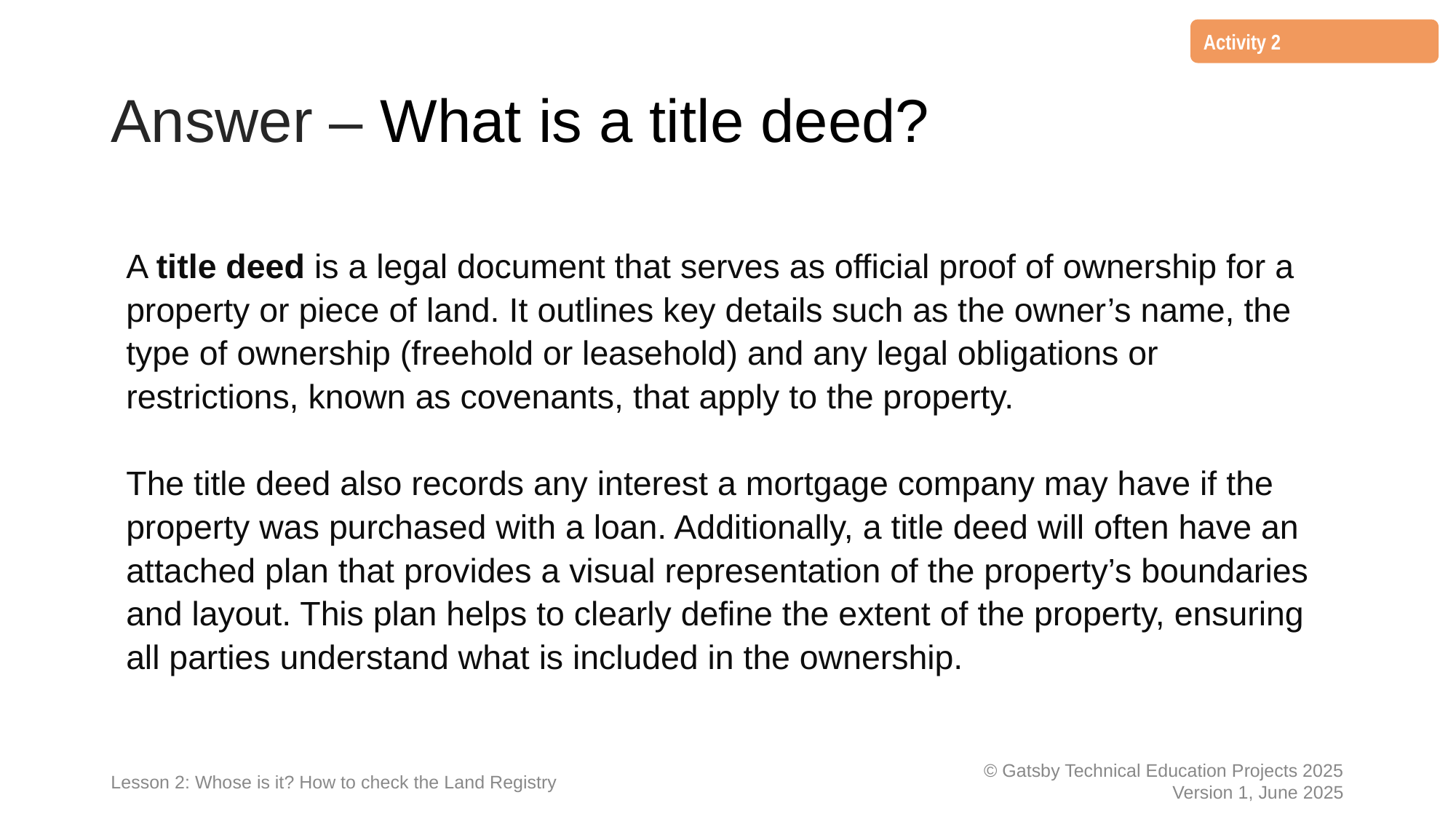

Activity 2
# Answer – What is a title deed?
A title deed is a legal document that serves as official proof of ownership for a property or piece of land. It outlines key details such as the owner’s name, the type of ownership (freehold or leasehold) and any legal obligations or restrictions, known as covenants, that apply to the property.
The title deed also records any interest a mortgage company may have if the property was purchased with a loan. Additionally, a title deed will often have an attached plan that provides a visual representation of the property’s boundaries and layout. This plan helps to clearly define the extent of the property, ensuring all parties understand what is included in the ownership.

Lesson 2: Whose is it? How to check the Land Registry